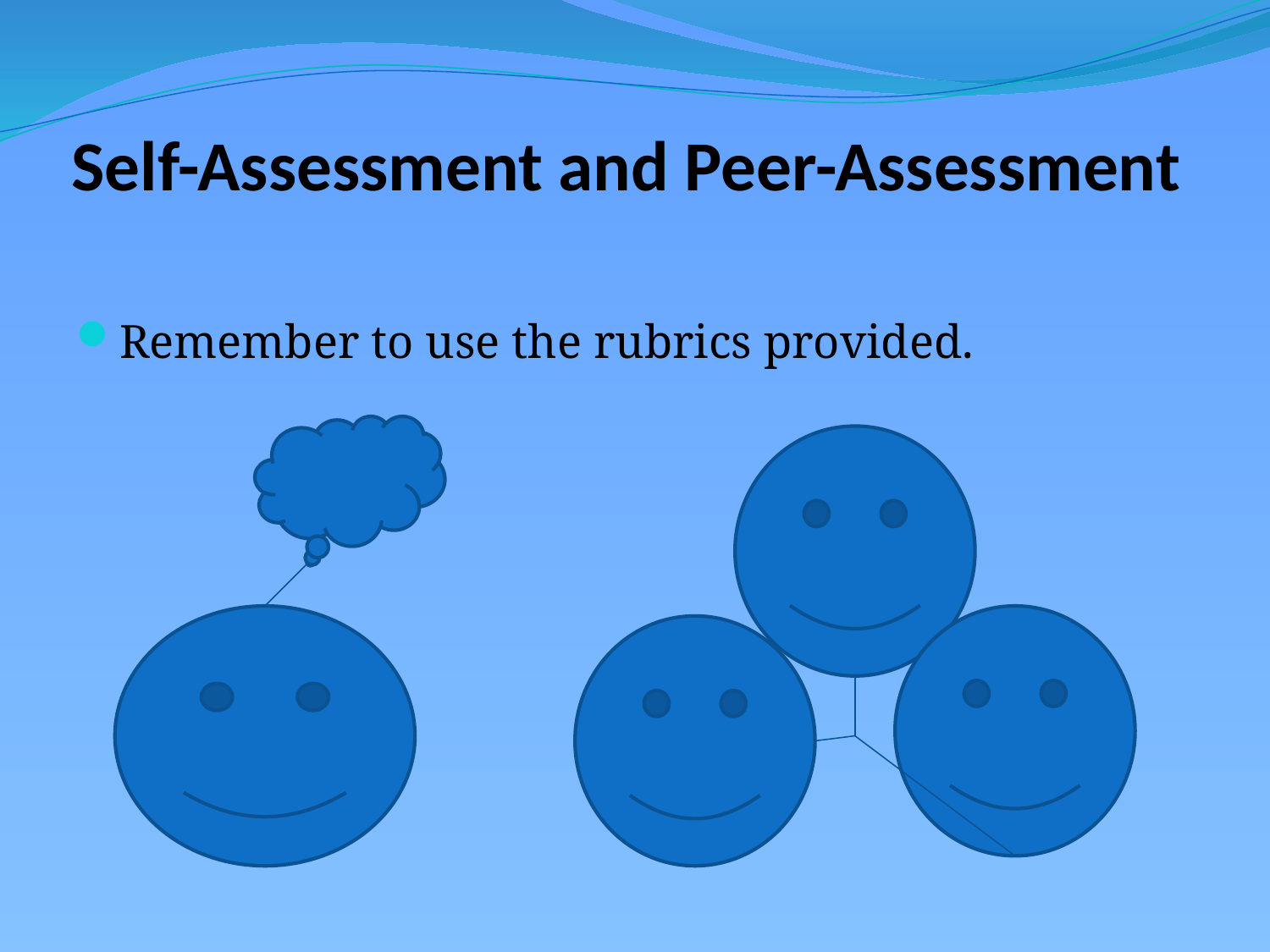

# Self-Assessment and Peer-Assessment
Remember to use the rubrics provided.